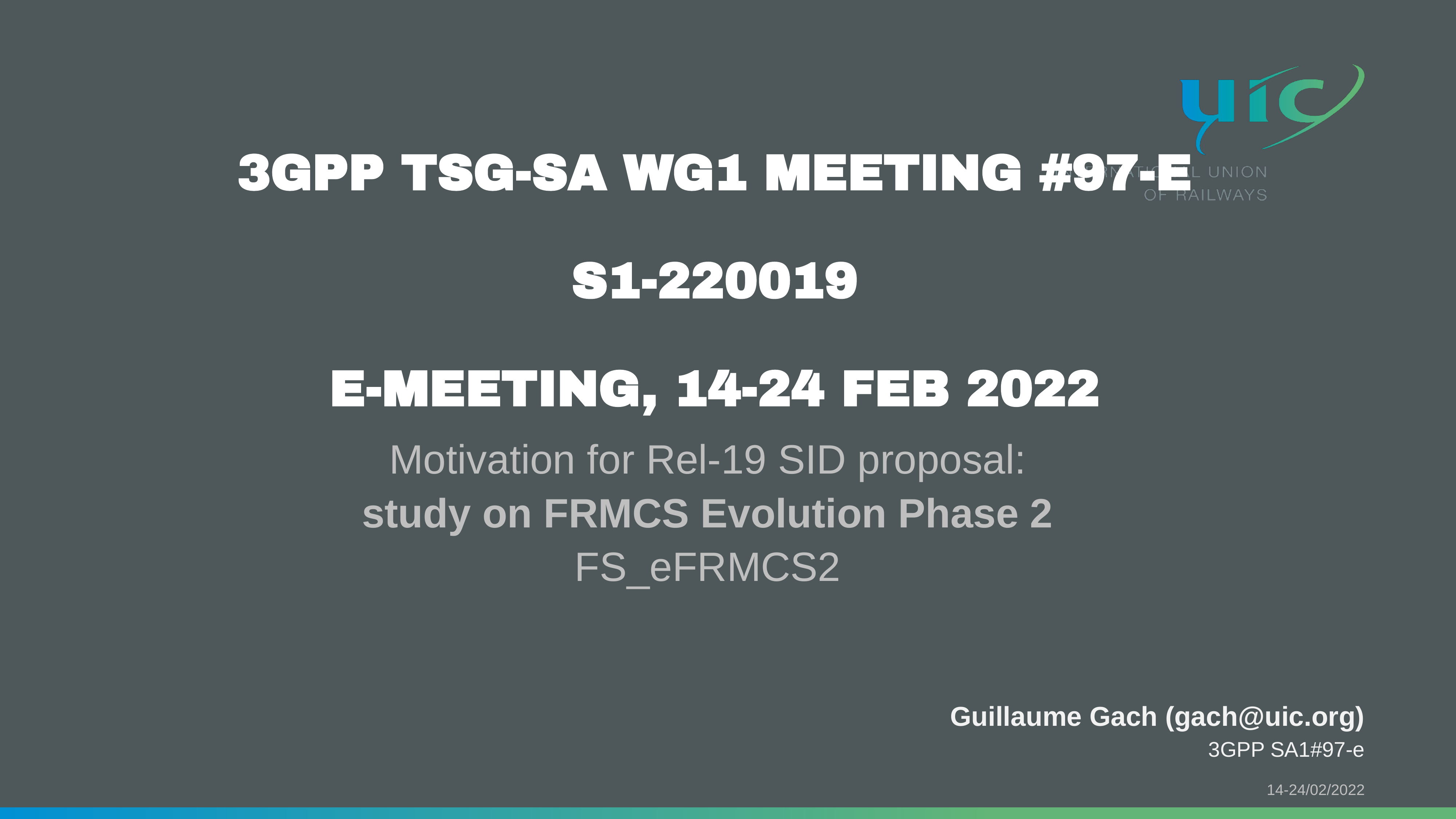

# 3GPP TSG-SA WG1 Meeting #97-e S1-220019 E-meeting, 14-24 Feb 2022
Motivation for Rel-19 SID proposal:
study on FRMCS Evolution Phase 2
FS_eFRMCS2
Guillaume Gach (gach@uic.org)
3GPP SA1#97-e
14-24/02/2022